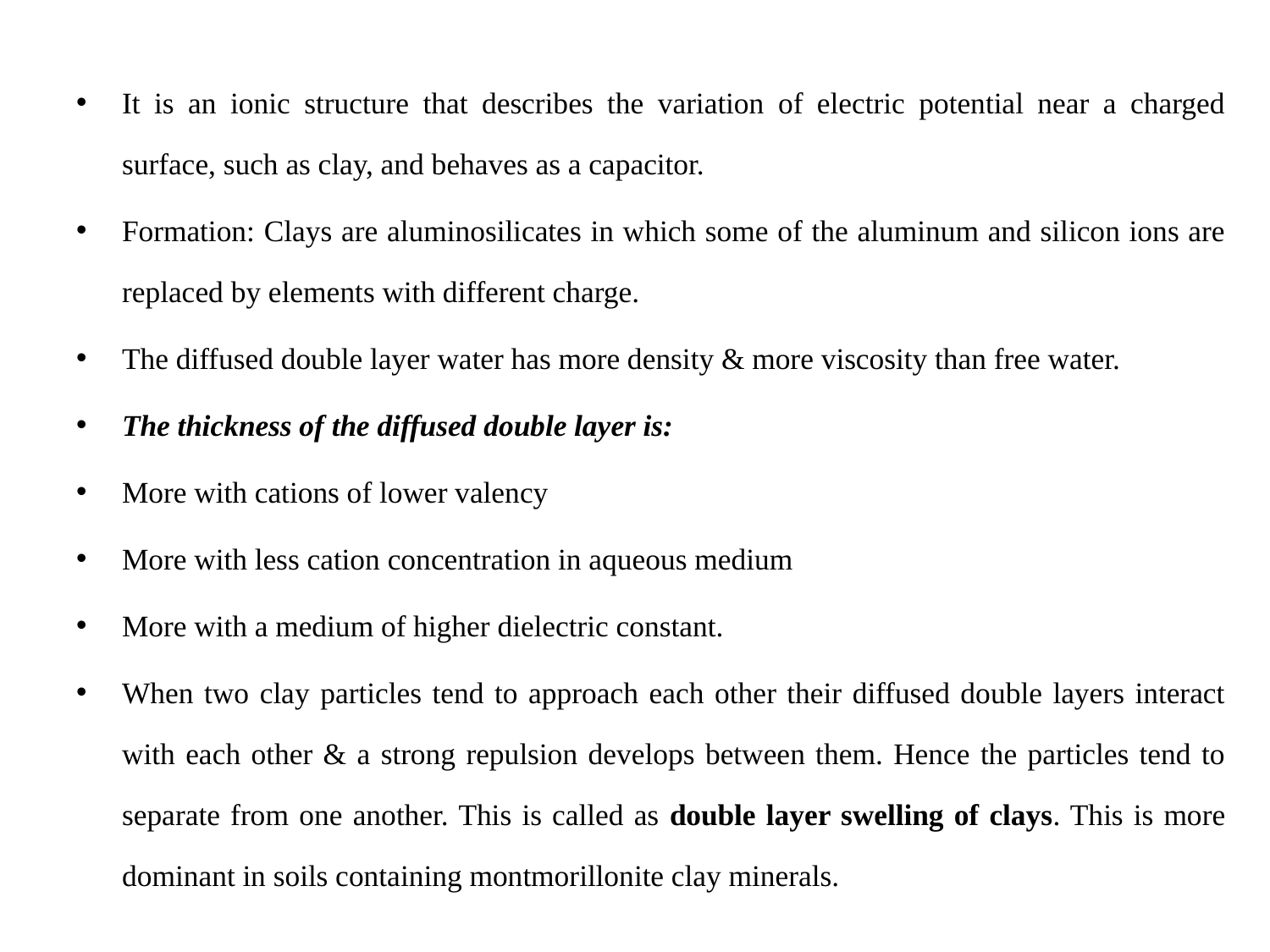

It is an ionic structure that describes the variation of electric potential near a charged surface, such as clay, and behaves as a capacitor.
Formation: Clays are aluminosilicates in which some of the aluminum and silicon ions are replaced by elements with different charge.
The diffused double layer water has more density & more viscosity than free water.
The thickness of the diffused double layer is:
More with cations of lower valency
More with less cation concentration in aqueous medium
More with a medium of higher dielectric constant.
When two clay particles tend to approach each other their diffused double layers interact with each other & a strong repulsion develops between them. Hence the particles tend to separate from one another. This is called as double layer swelling of clays. This is more dominant in soils containing montmorillonite clay minerals.